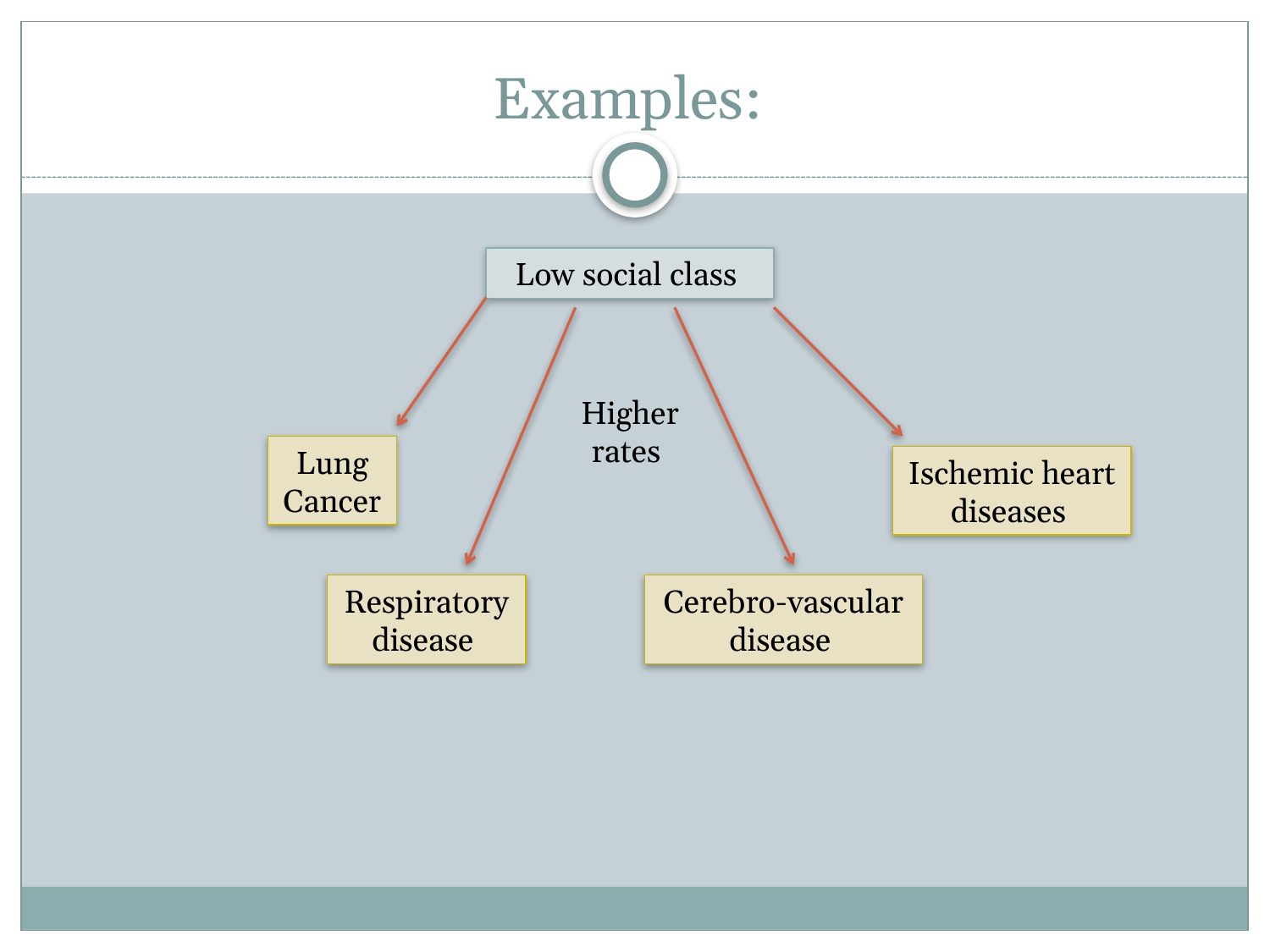

# Examples:
Low social class
Higher rates
Lung Cancer
Ischemic heart diseases
Respiratory disease
Cerebro-vascular disease